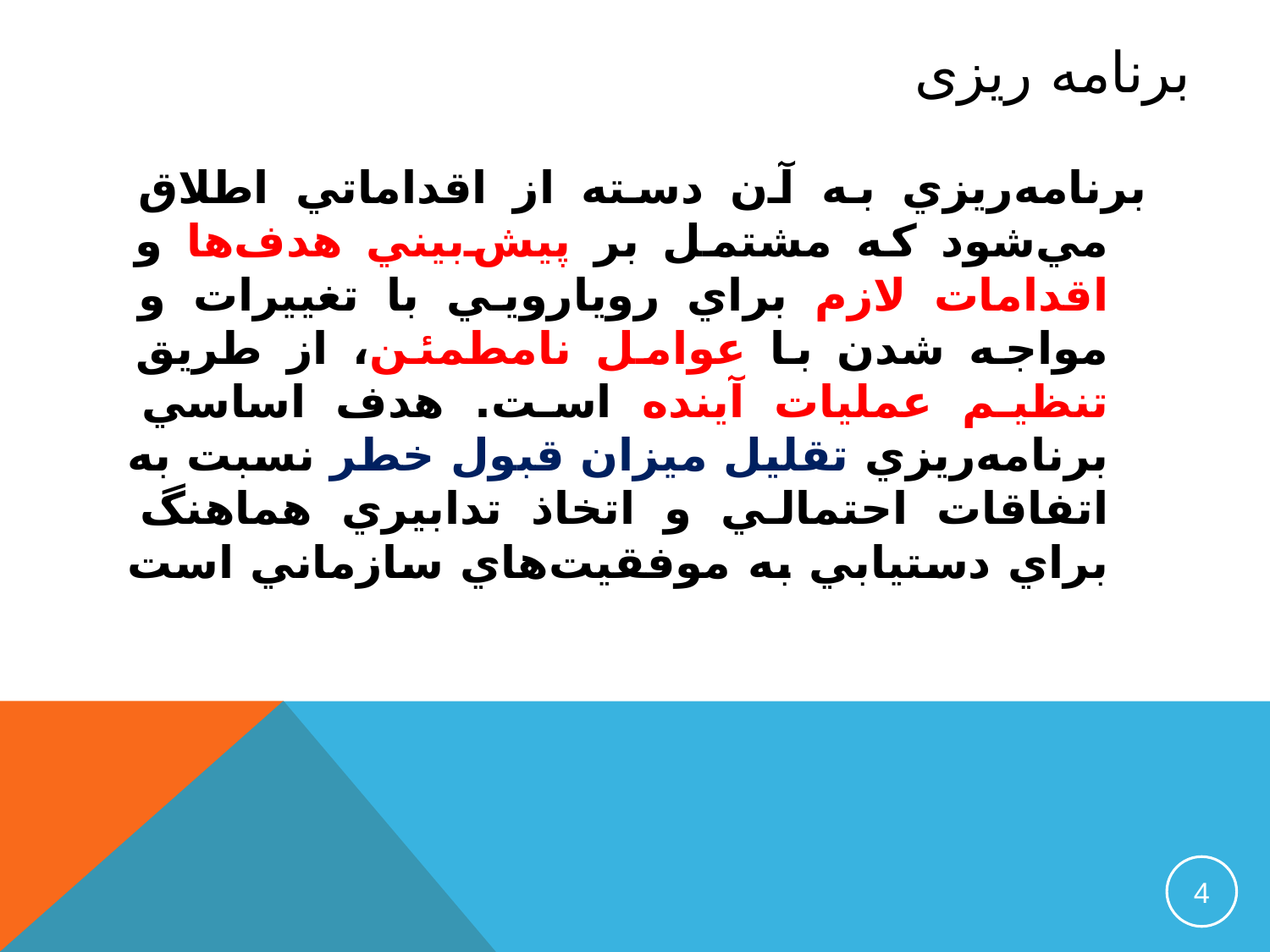

# برنامه ريزی
برنامه‌ريزي به آن دسته از اقداماتي اطلاق مي‌شود كه مشتمل بر پيش‌بيني هدف‌ها و اقدامات لازم براي رويارويي با تغييرات و مواجه شدن با عوامل نامطمئن، از طريق تنظيم عمليات آينده است. هدف اساسي برنامه‌ريزي تقليل ميزان قبول خطر نسبت به اتفاقات احتمالي و اتخاذ تدابيري هماهنگ براي دستيابي به موفقيت‌هاي سازماني است
4